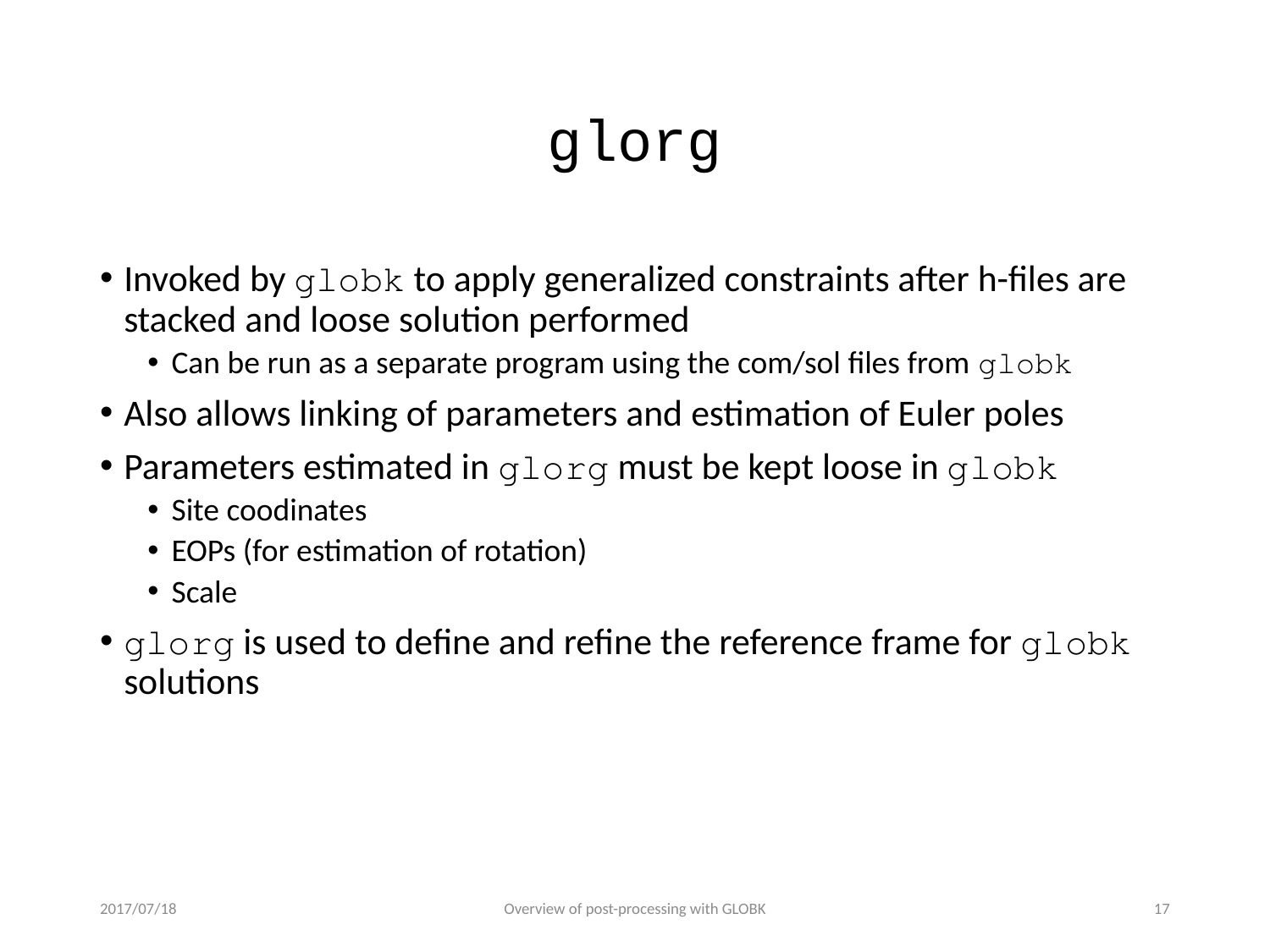

# glorg
Invoked by globk to apply generalized constraints after h-files are stacked and loose solution performed
Can be run as a separate program using the com/sol files from globk
Also allows linking of parameters and estimation of Euler poles
Parameters estimated in glorg must be kept loose in globk
Site coodinates
EOPs (for estimation of rotation)
Scale‏
glorg is used to define and refine the reference frame for globk solutions
2017/07/18
Overview of post-processing with GLOBK
17